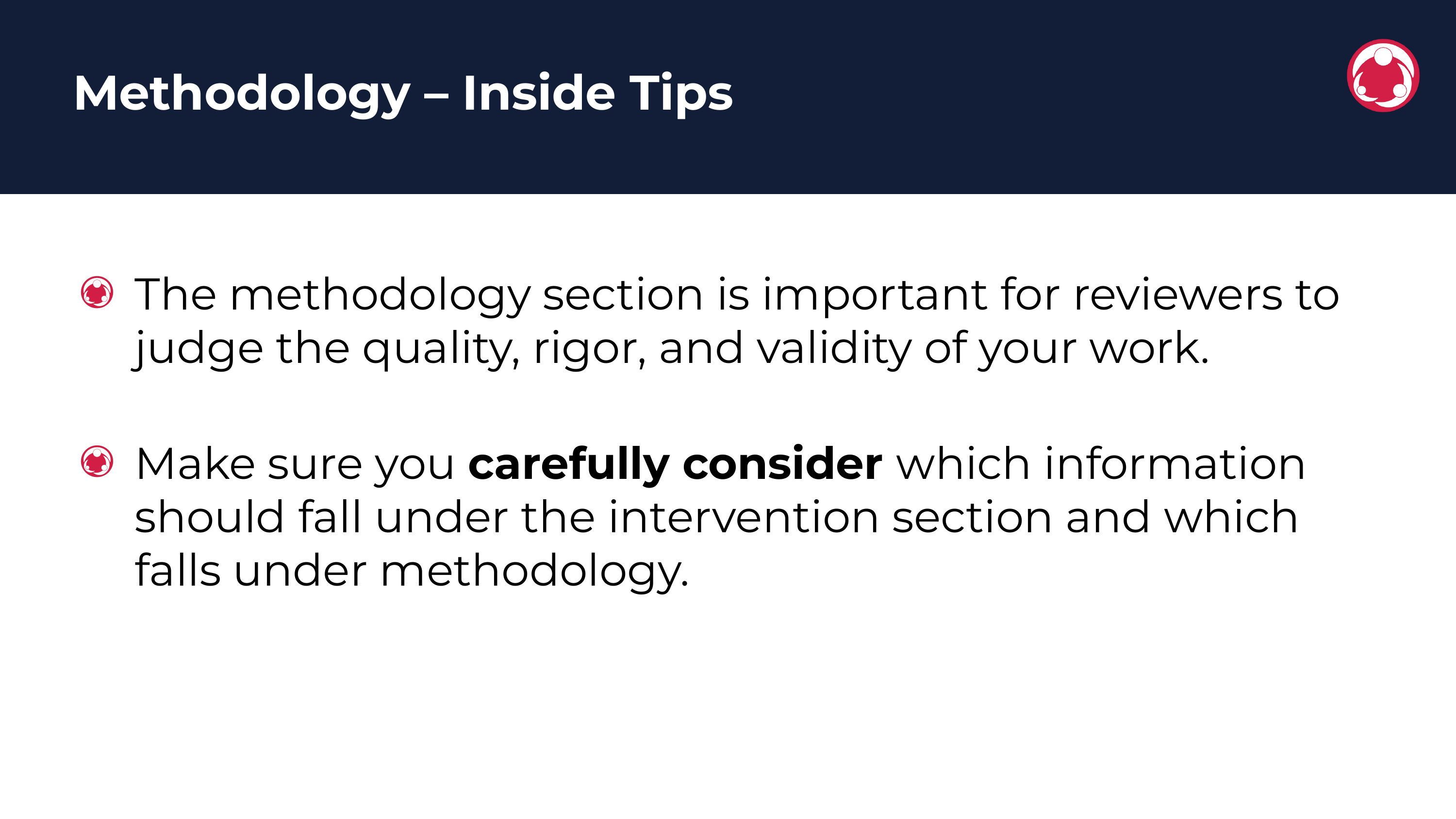

Methodology – Inside Tips
The methodology section is important for reviewers to judge the quality, rigor, and validity of your work.
Make sure you carefully consider which information should fall under the intervention section and which falls under methodology.